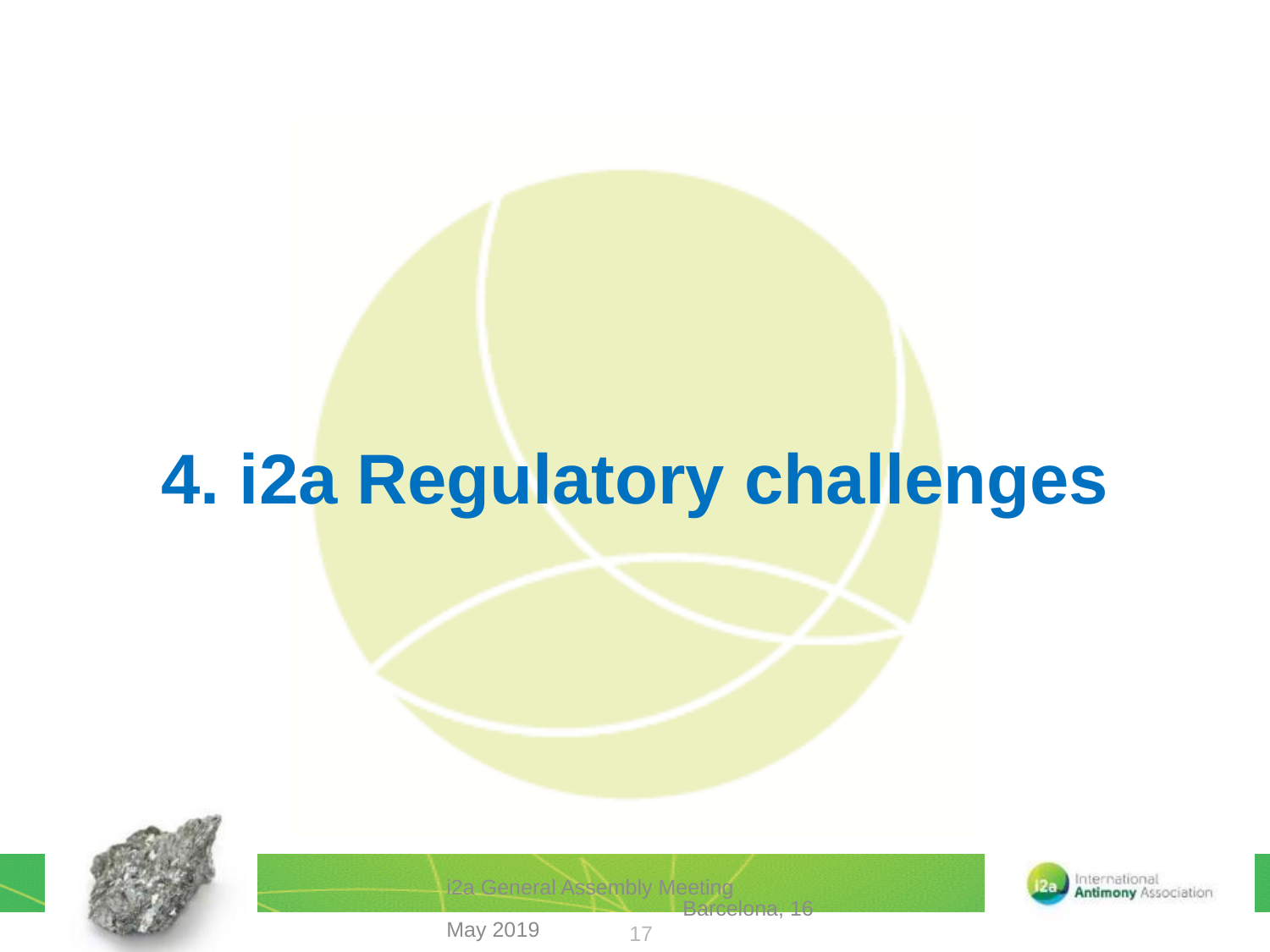

# 4. i2a Regulatory challenges
i2a General Assembly Meeting                                                       Barcelona, 16 May 2019
17